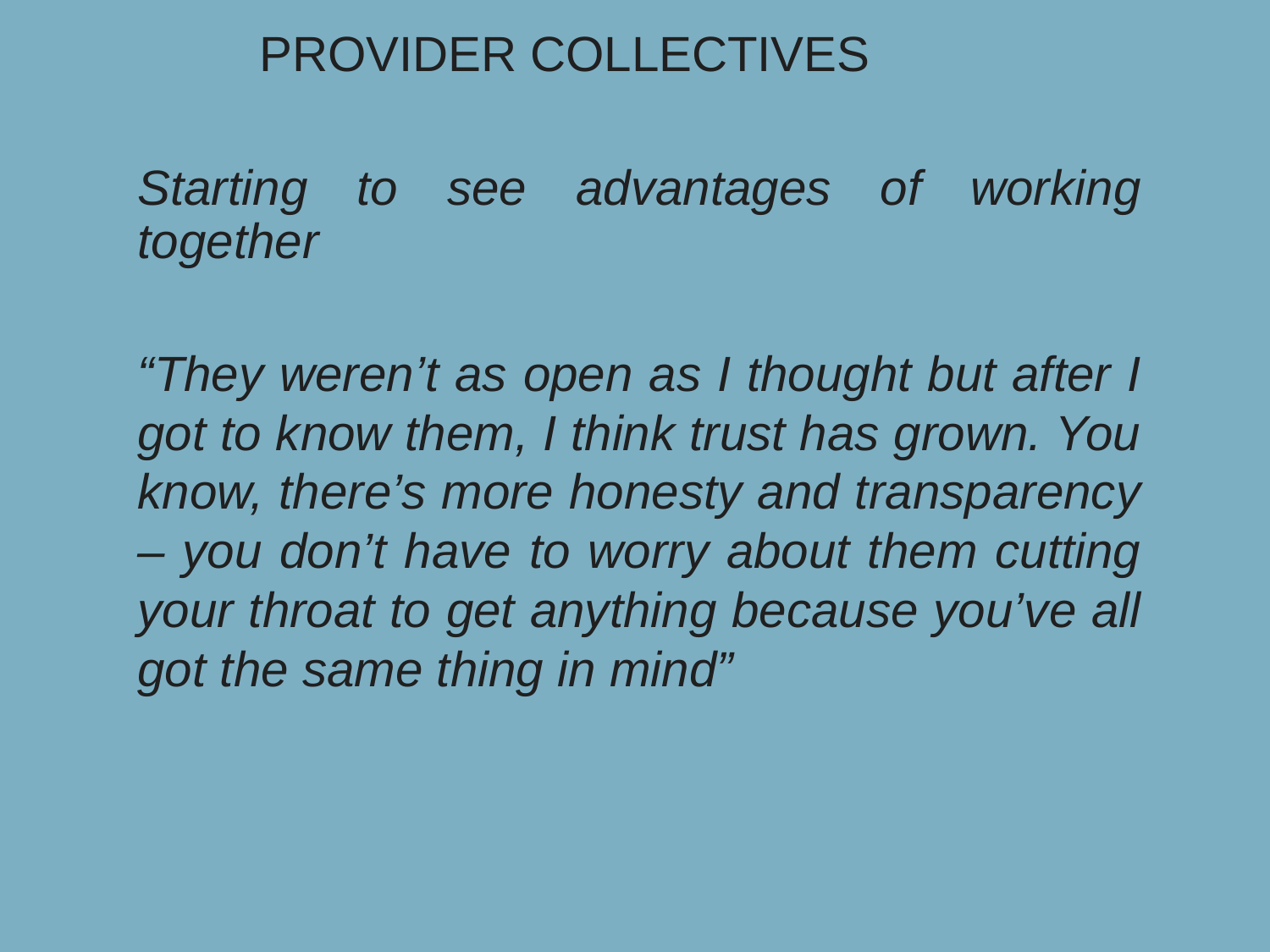

Provider Collectives
Starting to see advantages of working together

“They weren’t as open as I thought but after I got to know them, I think trust has grown. You know, there’s more honesty and transparency – you don’t have to worry about them cutting your throat to get anything because you’ve all got the same thing in mind”